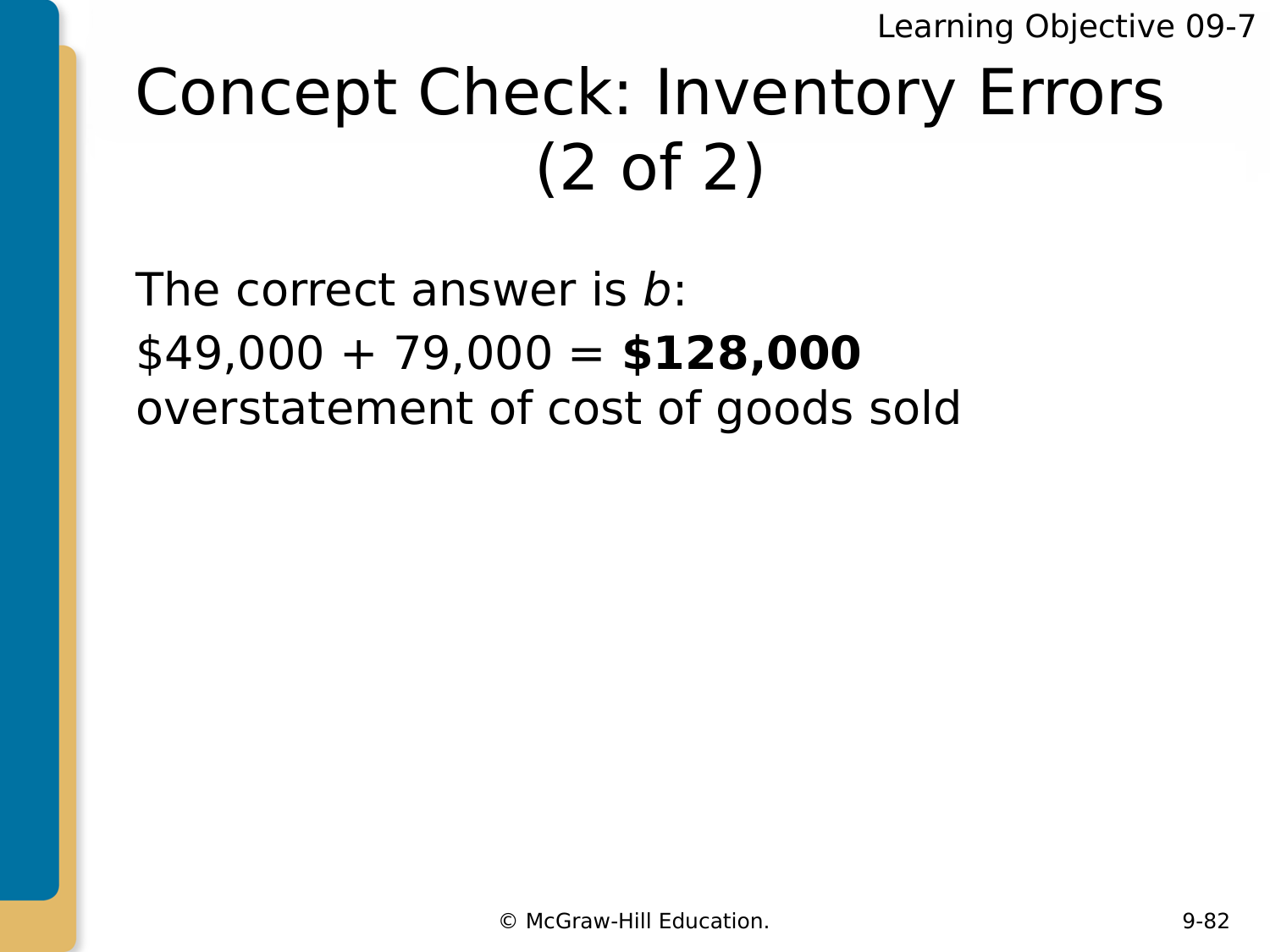

Learning Objective 09-7
# Concept Check: Inventory Errors (2 of 2)
The correct answer is b:
$49,000 + 79,000 = $128,000 overstatement of cost of goods sold